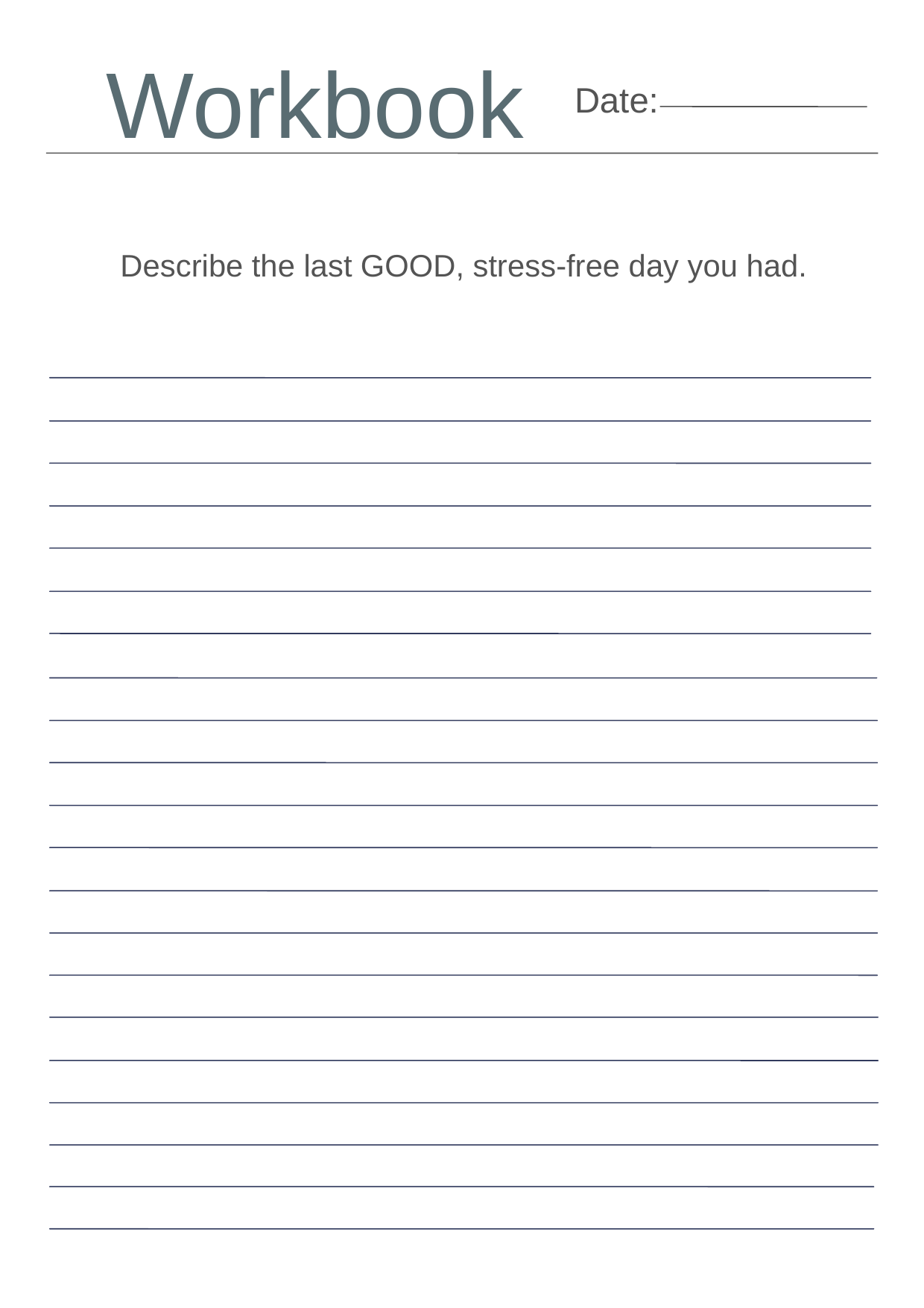

Workbook
Date:

Describe the last GOOD, stress-free day you had.